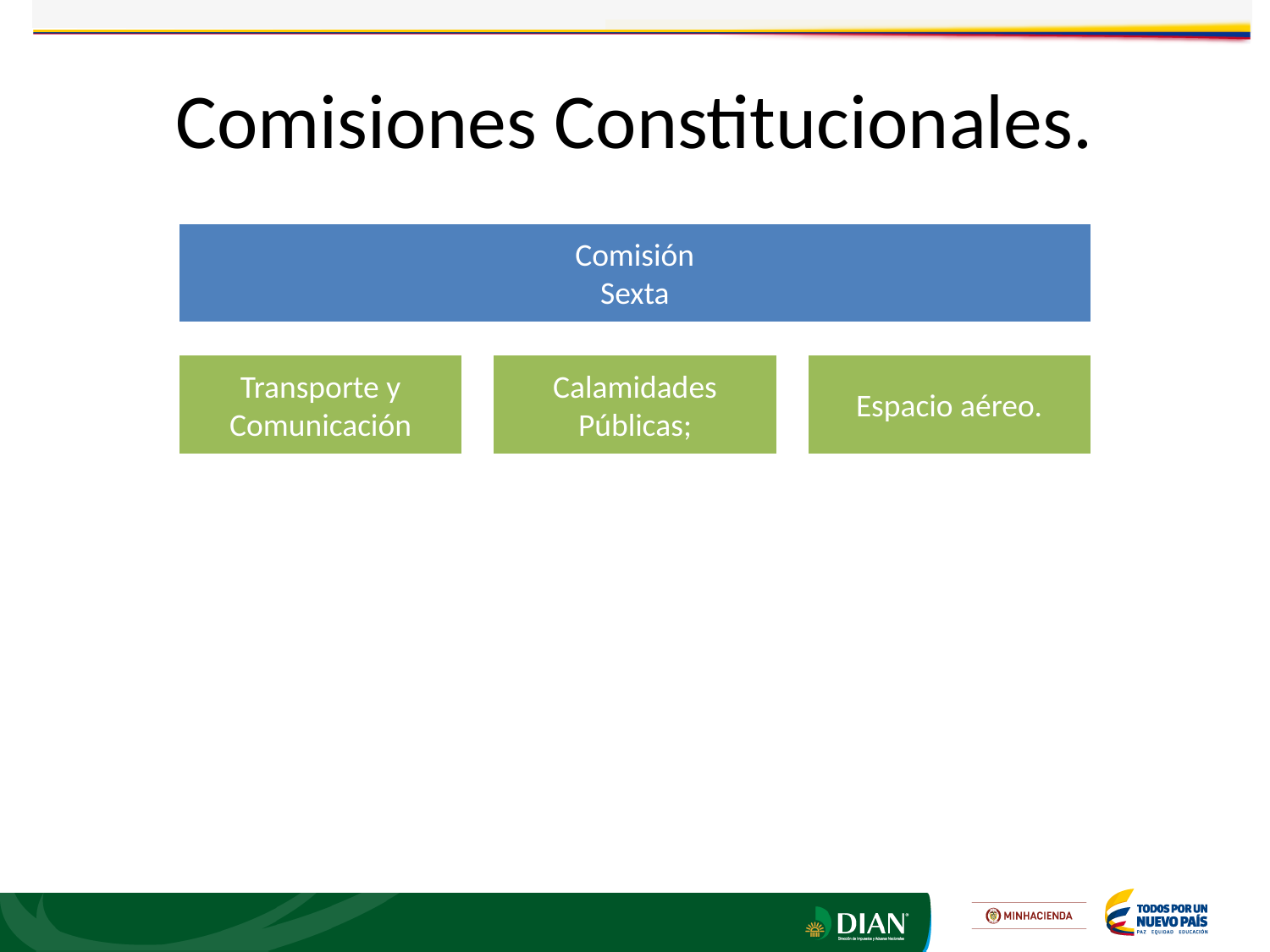

# Comisiones Constitucionales.
Comisión
Sexta
Transporte y Comunicación
Calamidades Públicas;
Espacio aéreo.